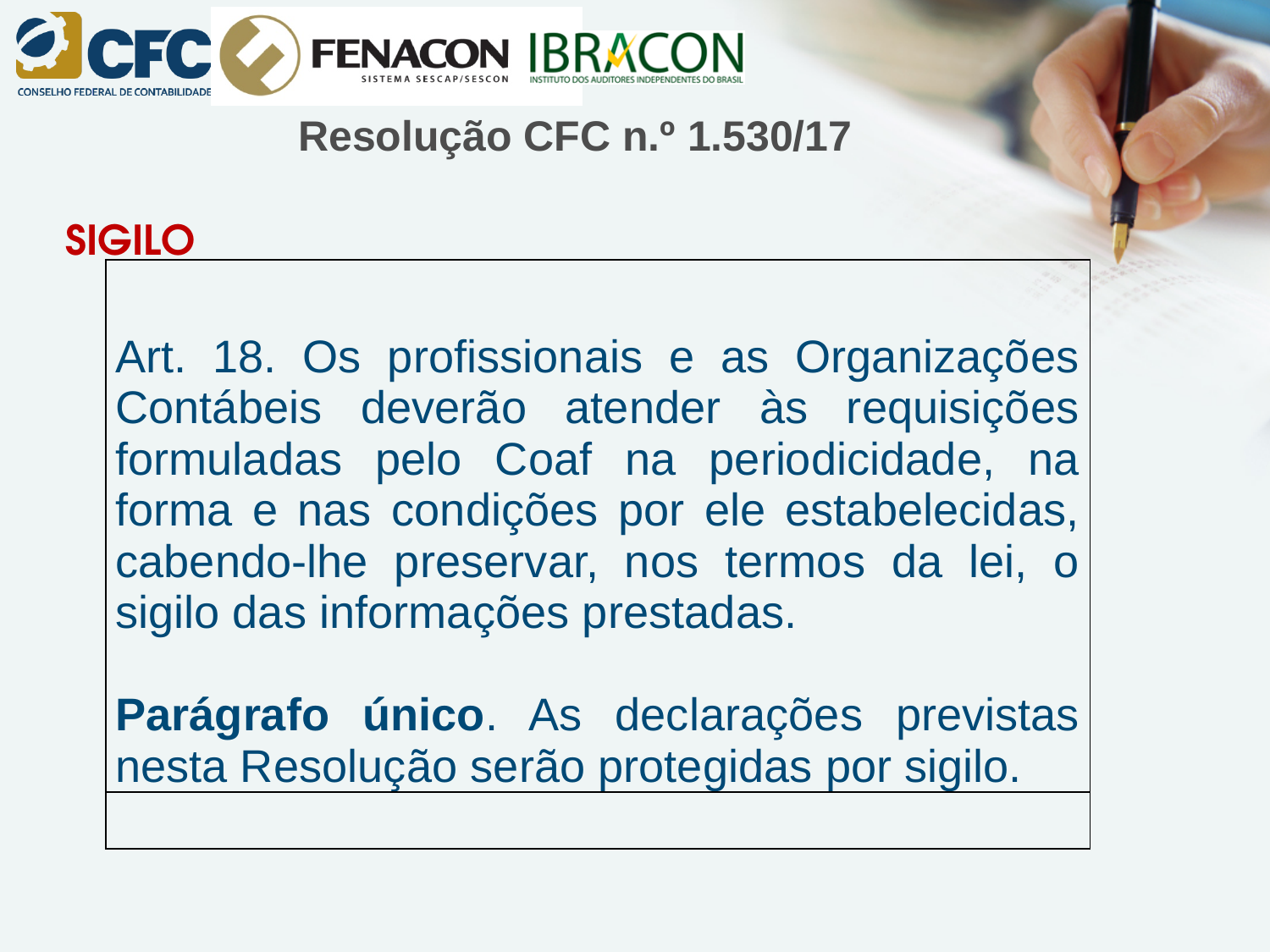

# Resolução CFC n.º 1.530/17

SIGILO
| Art. 18. Os profissionais e as Organizações Contábeis deverão atender às requisições formuladas pelo Coaf na periodicidade, na forma e nas condições por ele estabelecidas, cabendo-lhe preservar, nos termos da lei, o sigilo das informações prestadas.   Parágrafo único. As declarações previstas nesta Resolução serão protegidas por sigilo. |
| --- |
|  |